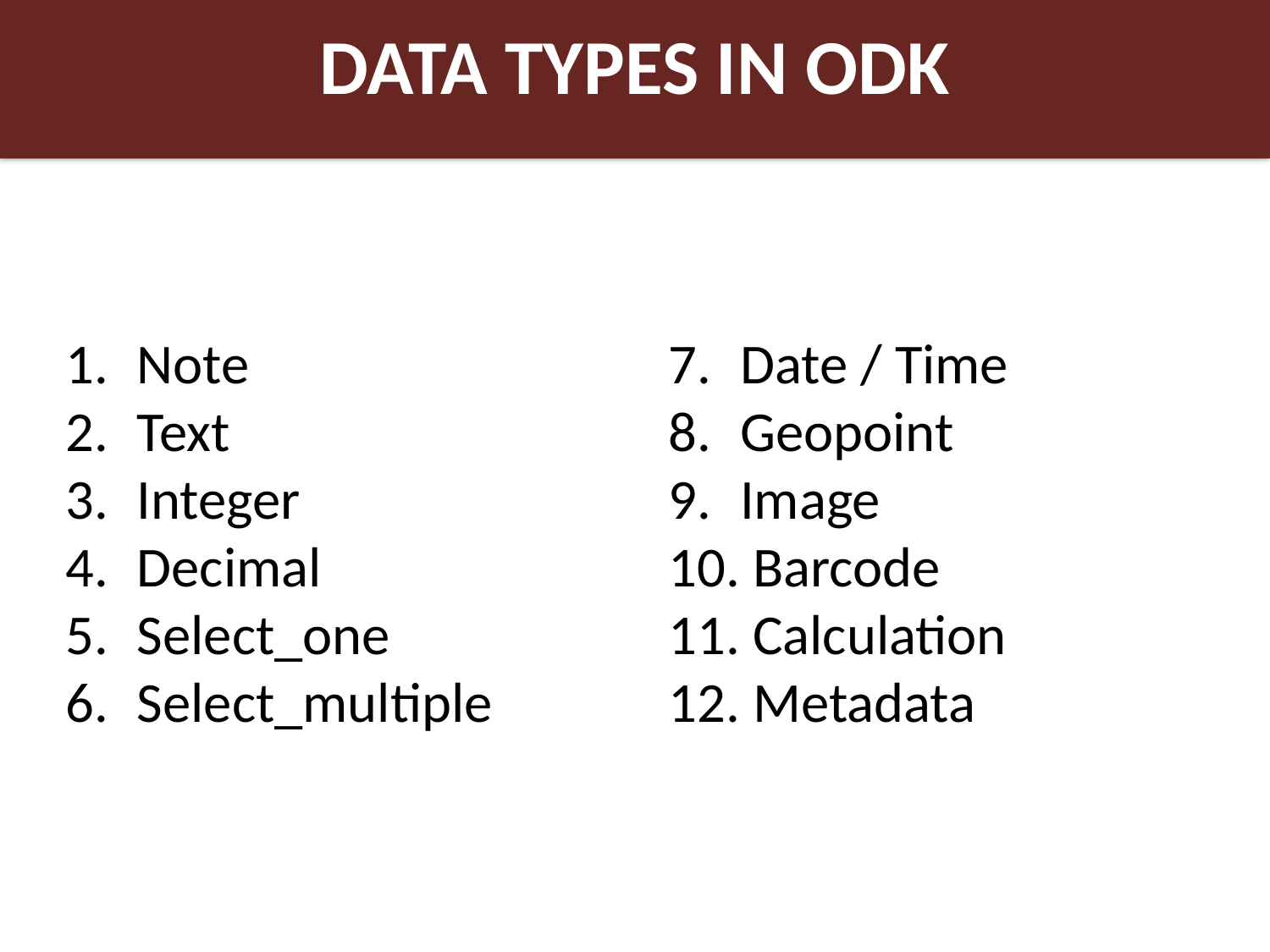

# DATA TYPES IN ODK

Note
Text
Integer
Decimal
Select_one
Select_multiple

Date / Time
Geopoint
Image
 Barcode
 Calculation
 Metadata